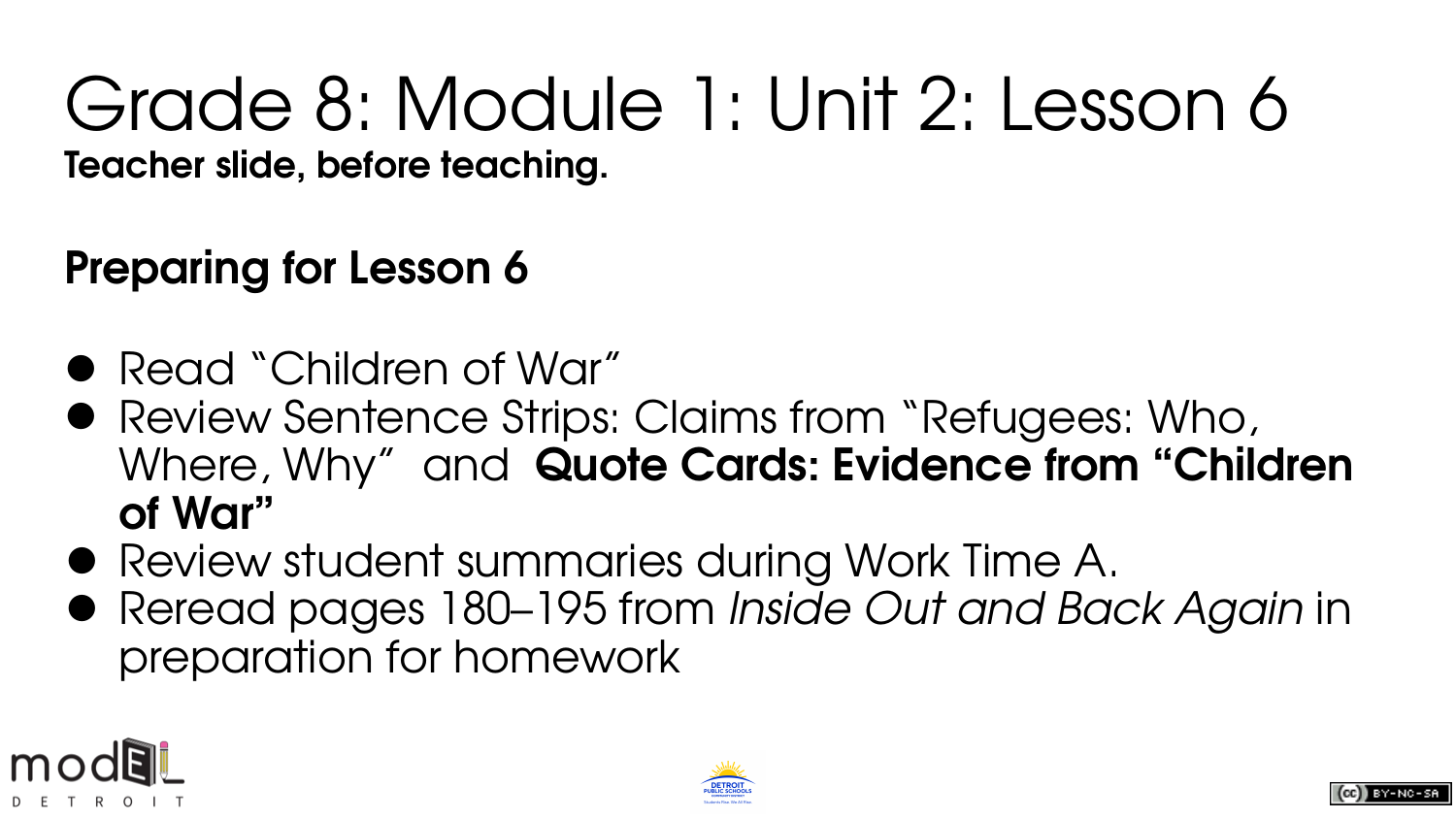

# Grade 8: Module 1: Unit 2: Lesson 6 Teacher slide, before teaching.
Preparing for Lesson 6
Read “Children of War”
Review Sentence Strips: Claims from “Refugees: Who, Where, Why”  and  Quote Cards: Evidence from “Children of War”
Review student summaries during Work Time A.
Reread pages 180–195 from Inside Out and Back Again in preparation for homework